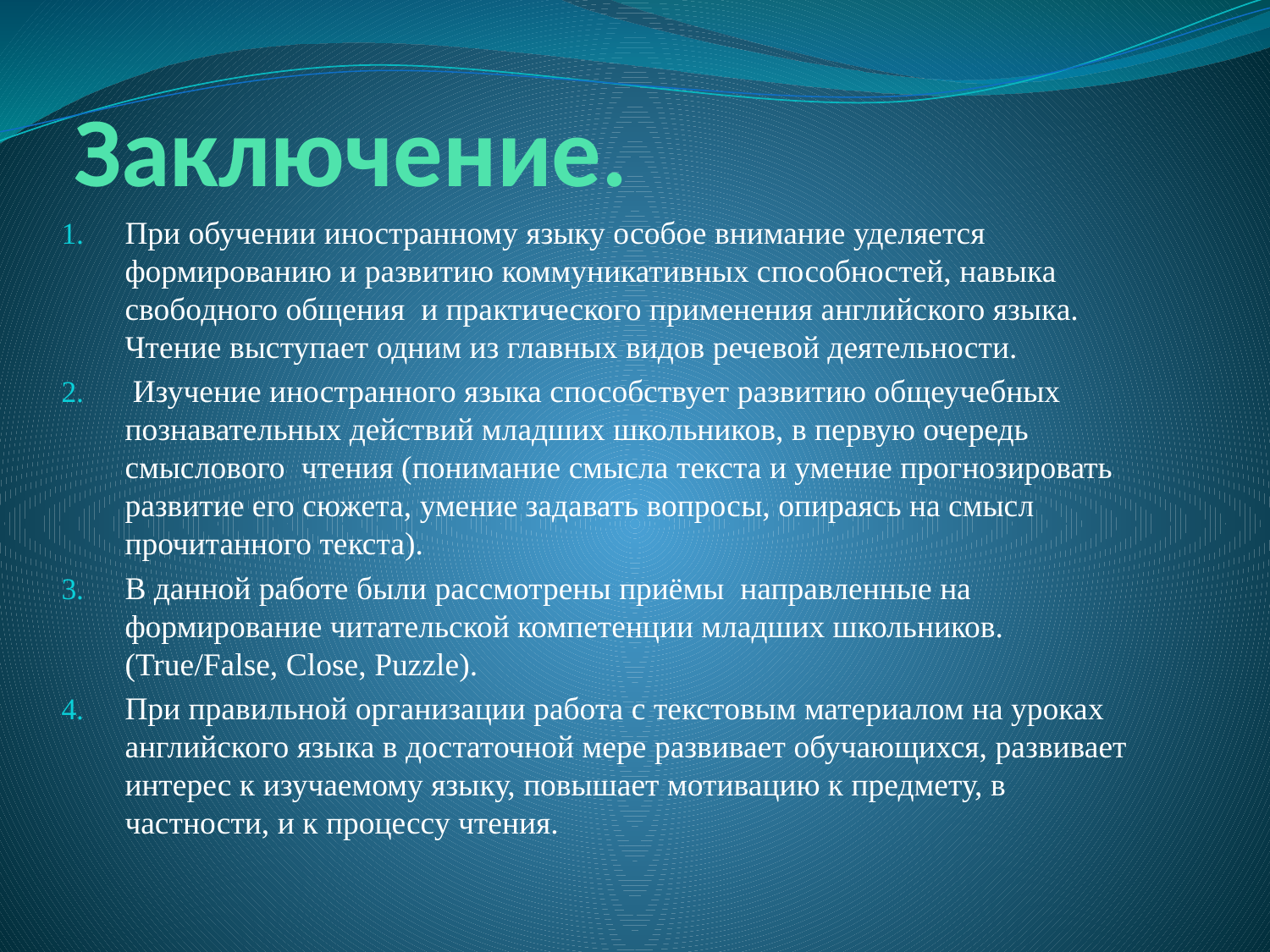

# Заключение.
При обучении иностранному языку особое внимание уделяется формированию и развитию коммуникативных способностей, навыка свободного общения  и практического применения английского языка. Чтение выступает одним из главных видов речевой деятельности.
 Изучение иностранного языка способствует развитию общеучебных познавательных действий младших школьников, в первую очередь смыслового  чтения (понимание смысла текста и умение прогнозировать развитие его сюжета, умение задавать вопросы, опираясь на смысл прочитанного текста).
В данной работе были рассмотрены приёмы  направленные на формирование читательской компетенции младших школьников. (True/False, Close, Puzzle).
При правильной организации работа с текстовым материалом на уроках английского языка в достаточной мере развивает обучающихся, развивает интерес к изучаемому языку, повышает мотивацию к предмету, в частности, и к процессу чтения.